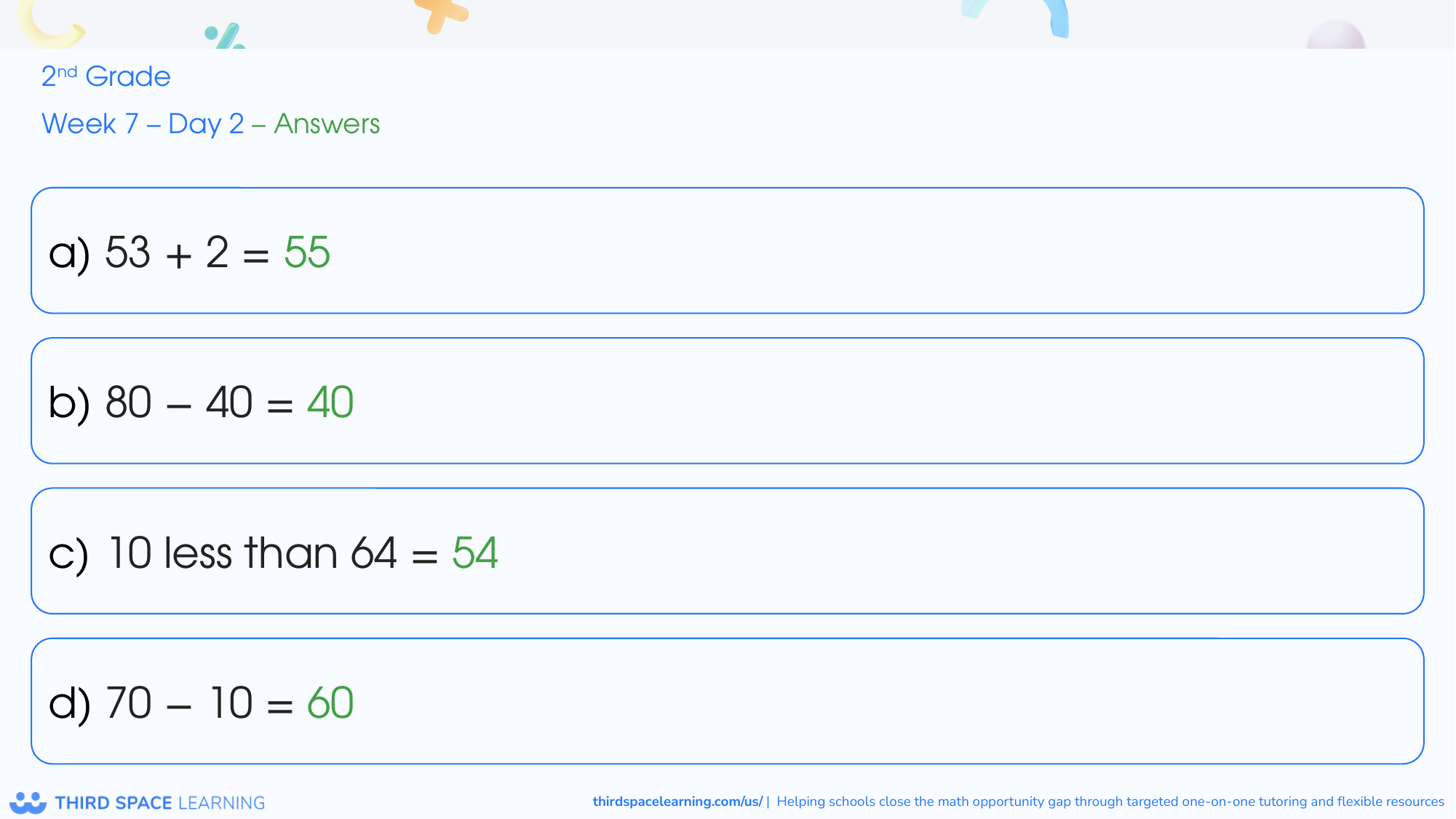

2nd Grade
Week 7 – Day 2 – Answers
53 + 2 = 55
80 − 40 = 40
10 less than 64 = 54
70 − 10 = 60